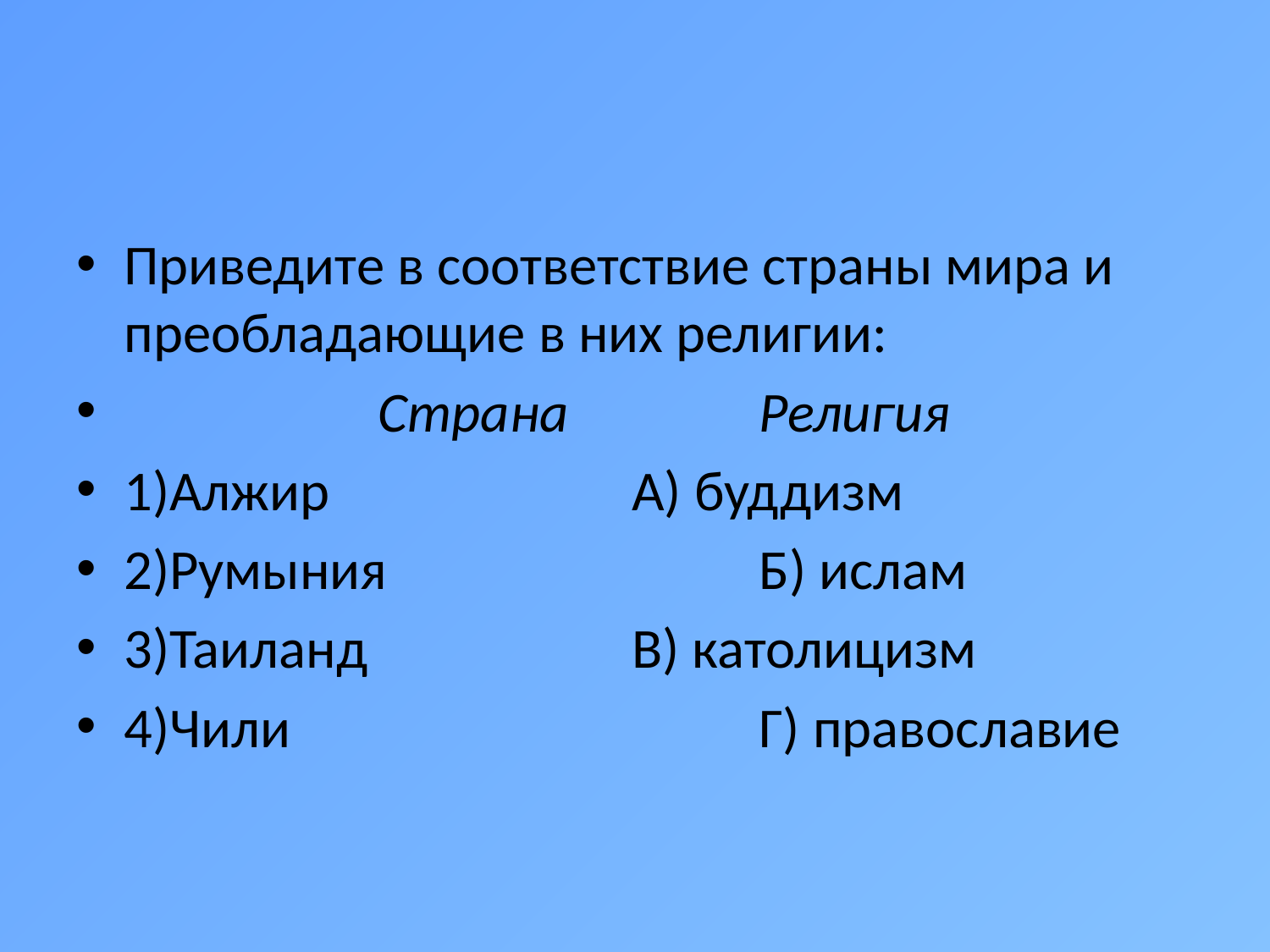

#
Приведите в соответствие страны мира и преобладающие в них религии:
		Страна		Религия
1)Алжир			А) буддизм
2)Румыния			Б) ислам
3)Таиланд			В) католицизм
4)Чили				Г) православие